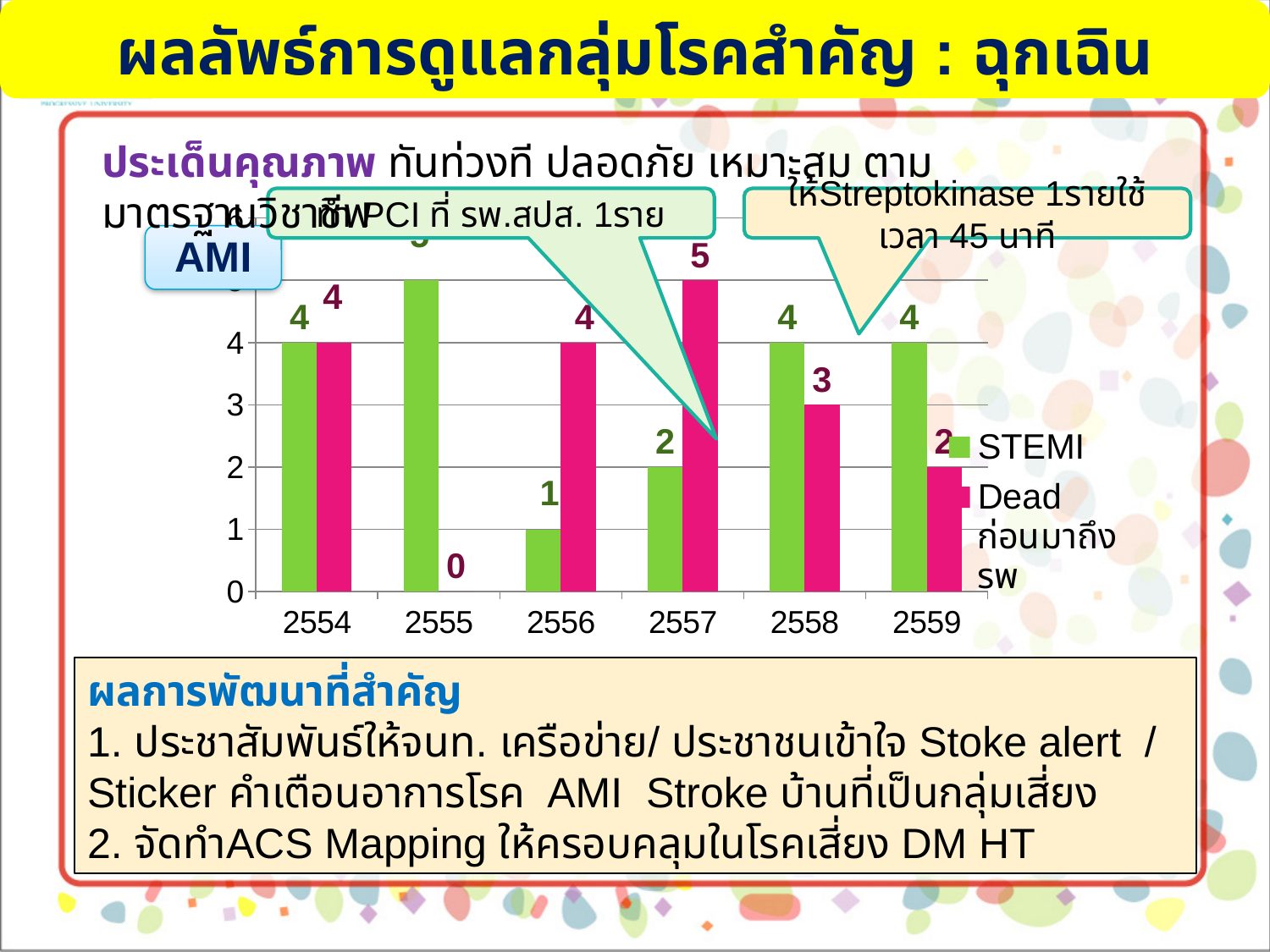

ผลลัพธ์การดูแลกลุ่มโรคสำคัญ : ฉุกเฉิน
ประเด็นคุณภาพ ทันท่วงที ปลอดภัย เหมาะสม ตามมาตรฐานวิชาชีพ
ทำ PCI ที่ รพ.สปส. 1ราย
ให้Streptokinase 1รายใช้เวลา 45 นาที

### Chart

| Category | STEMI | Dead ก่อนมาถึง รพ |
|---|---|---|
| 2554 | 4.0 | 4.0 |
| 2555 | 5.0 | 0.0 |
| 2556 | 1.0 | 4.0 |
| 2557 | 2.0 | 5.0 |
| 2558 | 4.0 | 3.0 |
| 2559 | 4.0 | 2.0 |
ผลการพัฒนาที่สำคัญ
1. ประชาสัมพันธ์ให้จนท. เครือข่าย/ ประชาชนเข้าใจ Stoke alert  / Sticker คำเตือนอาการโรค  AMI  Stroke บ้านที่เป็นกลุ่มเสี่ยง
2. จัดทำACS Mapping ให้ครอบคลุมในโรคเสี่ยง DM HT